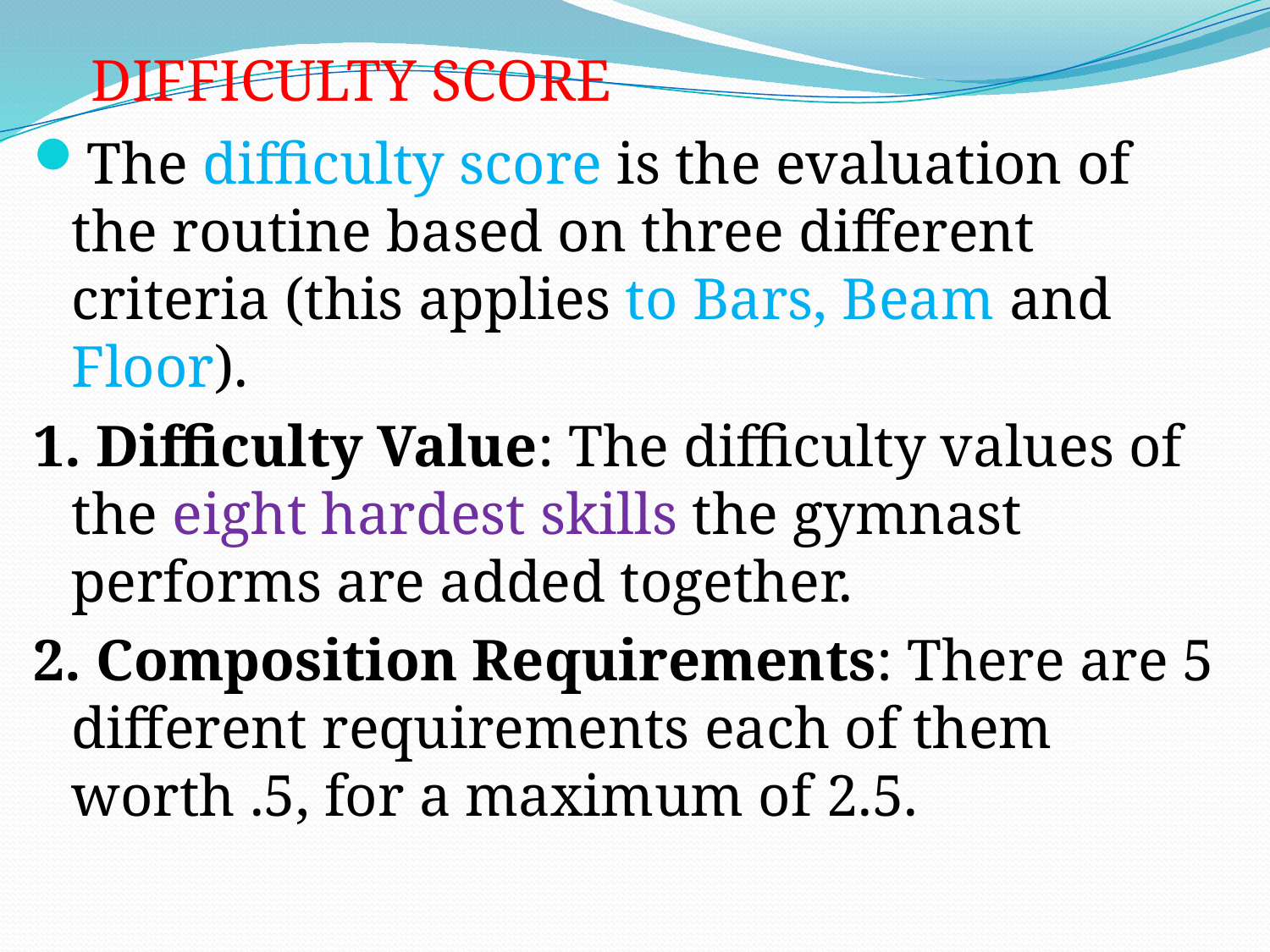

DIFFICULTY SCORE
The difficulty score is the evaluation of the routine based on three different criteria (this applies to Bars, Beam and Floor).
1. Difficulty Value: The difficulty values of the eight hardest skills the gymnast performs are added together.
2. Composition Requirements: There are 5 different requirements each of them worth .5, for a maximum of 2.5.